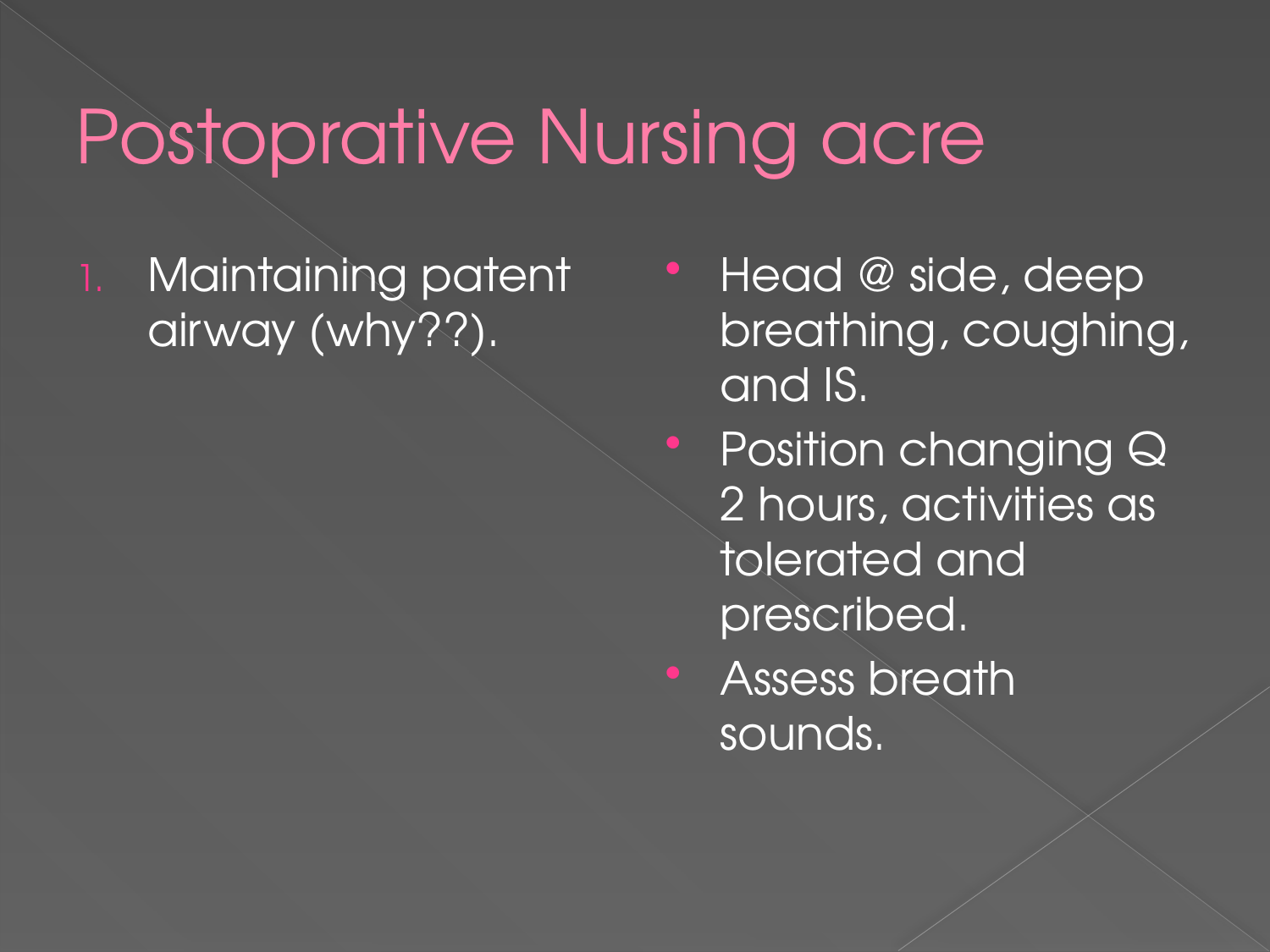

# Postoprative Nursing acre
Maintaining patent airway (why??).

Head @ side, deep breathing, coughing, and IS.
Position changing Q 2 hours, activities as tolerated and prescribed.
Assess breath sounds.